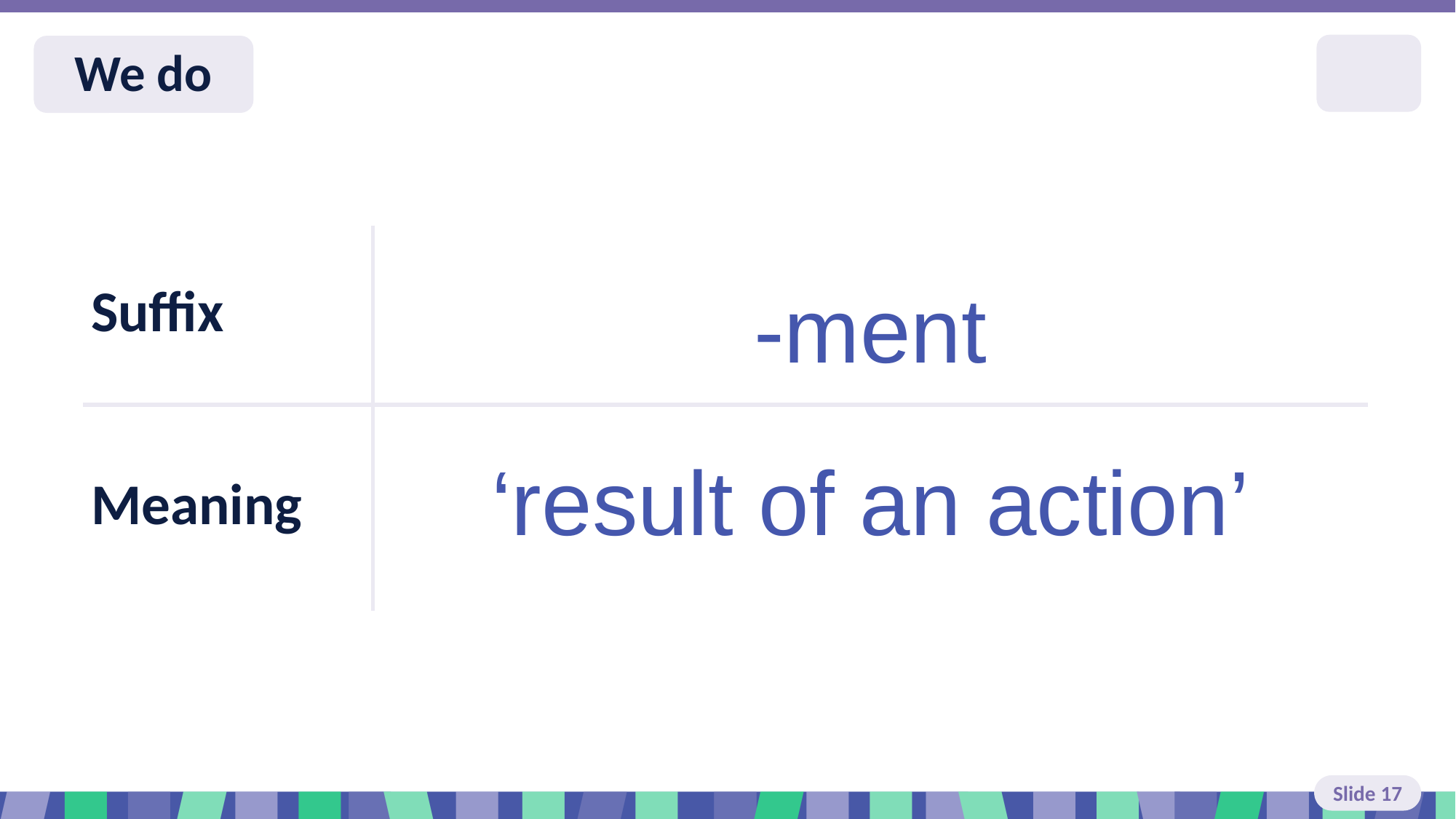

# Slide 17 We do
| Suffix | -ment |
| --- | --- |
| Meaning | ‘result of an action’ |